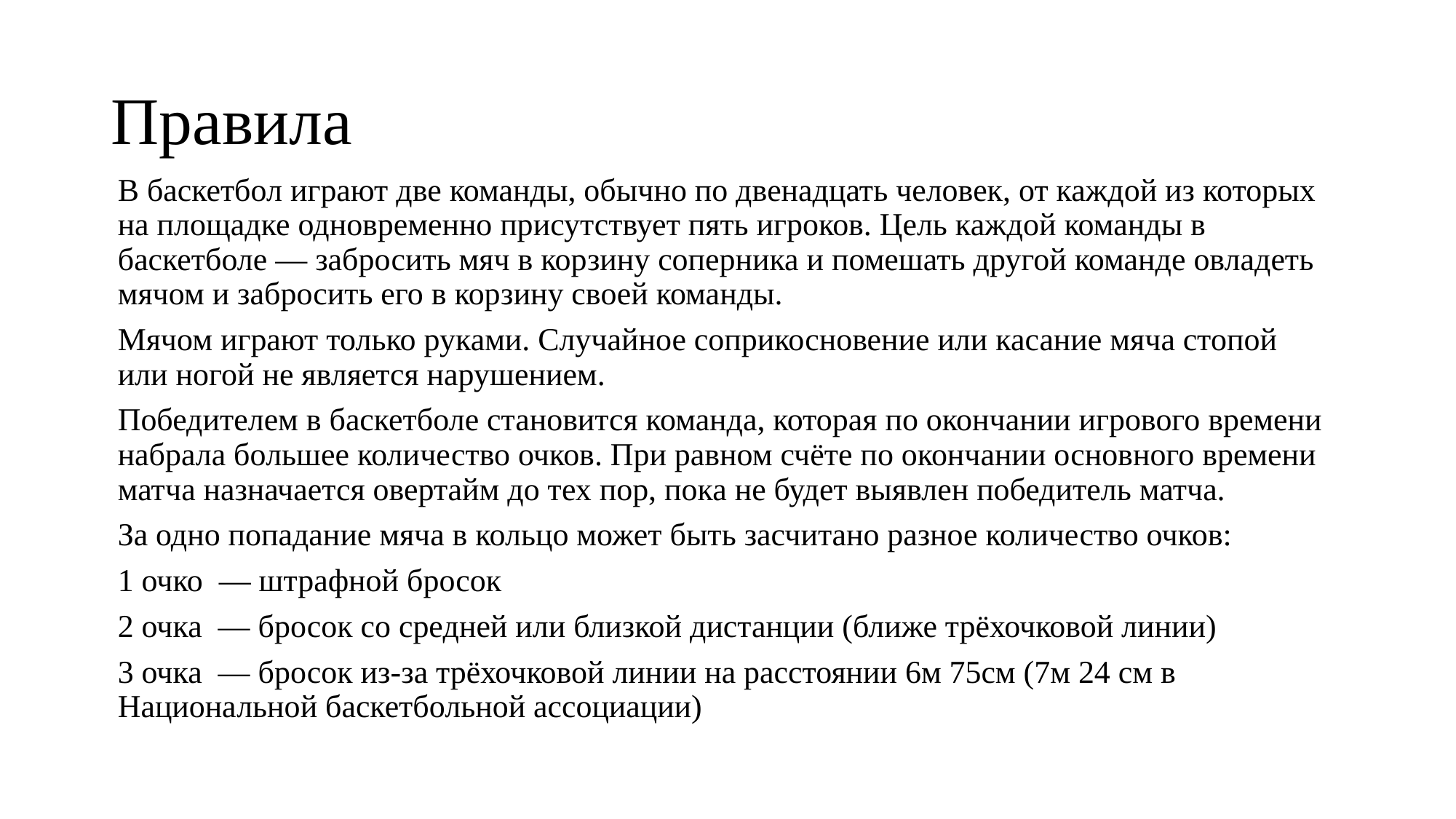

# Правила
В баскетбол играют две команды, обычно по двенадцать человек, от каждой из которых на площадке одновременно присутствует пять игроков. Цель каждой команды в баскетболе — забросить мяч в корзину соперника и помешать другой команде овладеть мячом и забросить его в корзину своей команды.
Мячом играют только руками. Случайное соприкосновение или касание мяча стопой или ногой не является нарушением.
Победителем в баскетболе становится команда, которая по окончании игрового времени набрала большее количество очков. При равном счёте по окончании основного времени матча назначается овертайм до тех пор, пока не будет выявлен победитель матча.
За одно попадание мяча в кольцо может быть засчитано разное количество очков:
1 очко  — штрафной бросок
2 очка  — бросок со средней или близкой дистанции (ближе трёхочковой линии)
3 очка  — бросок из-за трёхочковой линии на расстоянии 6м 75см (7м 24 см в Национальной баскетбольной ассоциации)